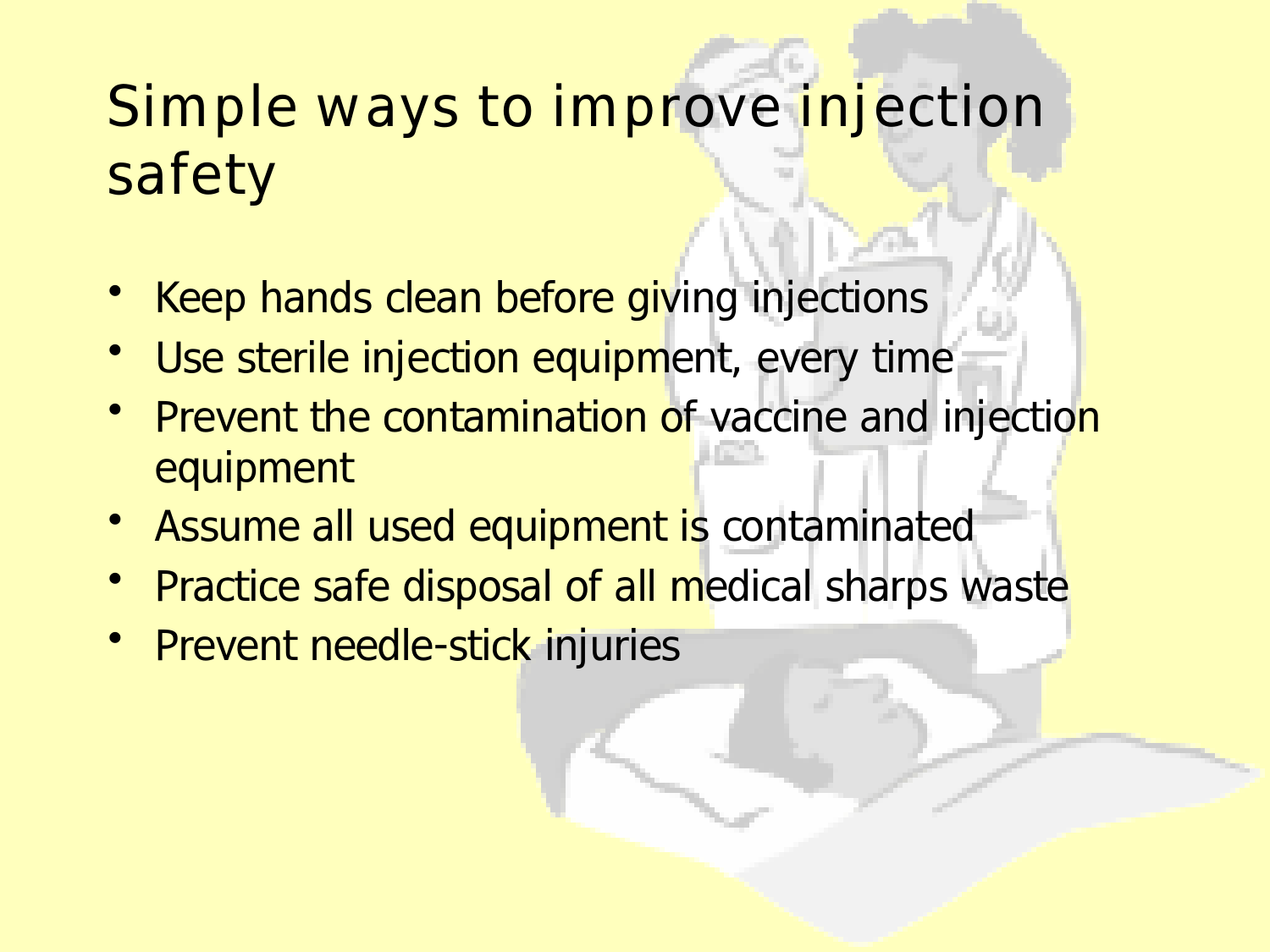

# Simple ways to improve injection safety
Keep hands clean before giving injections
Use sterile injection equipment, every time
Prevent the contamination of vaccine and injection equipment
Assume all used equipment is contaminated
Practice safe disposal of all medical sharps waste
Prevent needle-stick injuries